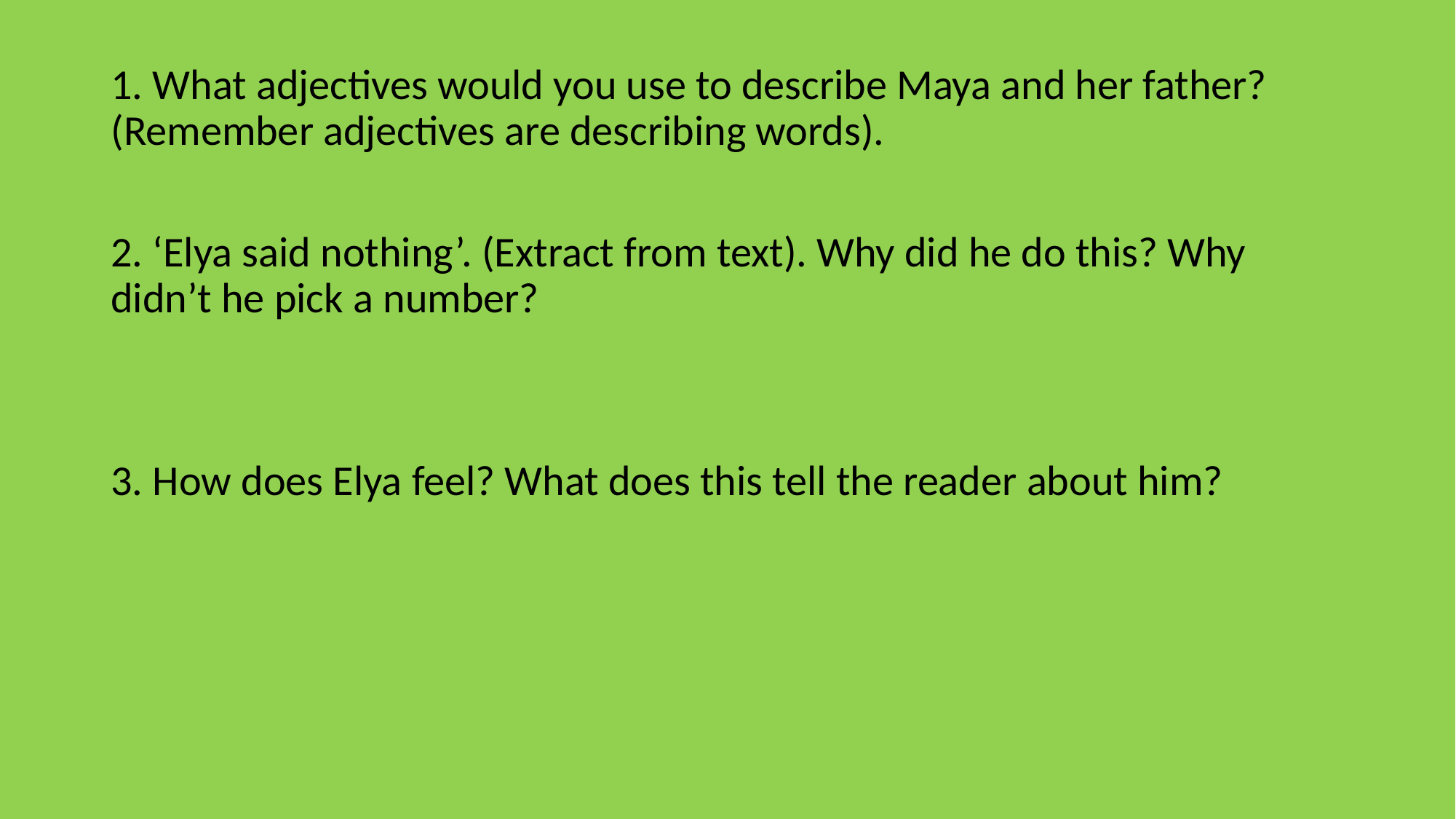

1. What adjectives would you use to describe Maya and her father? (Remember adjectives are describing words).

2. ‘Elya said nothing’. (Extract from text). Why did he do this? Why didn’t he pick a number?

3. How does Elya feel? What does this tell the reader about him?